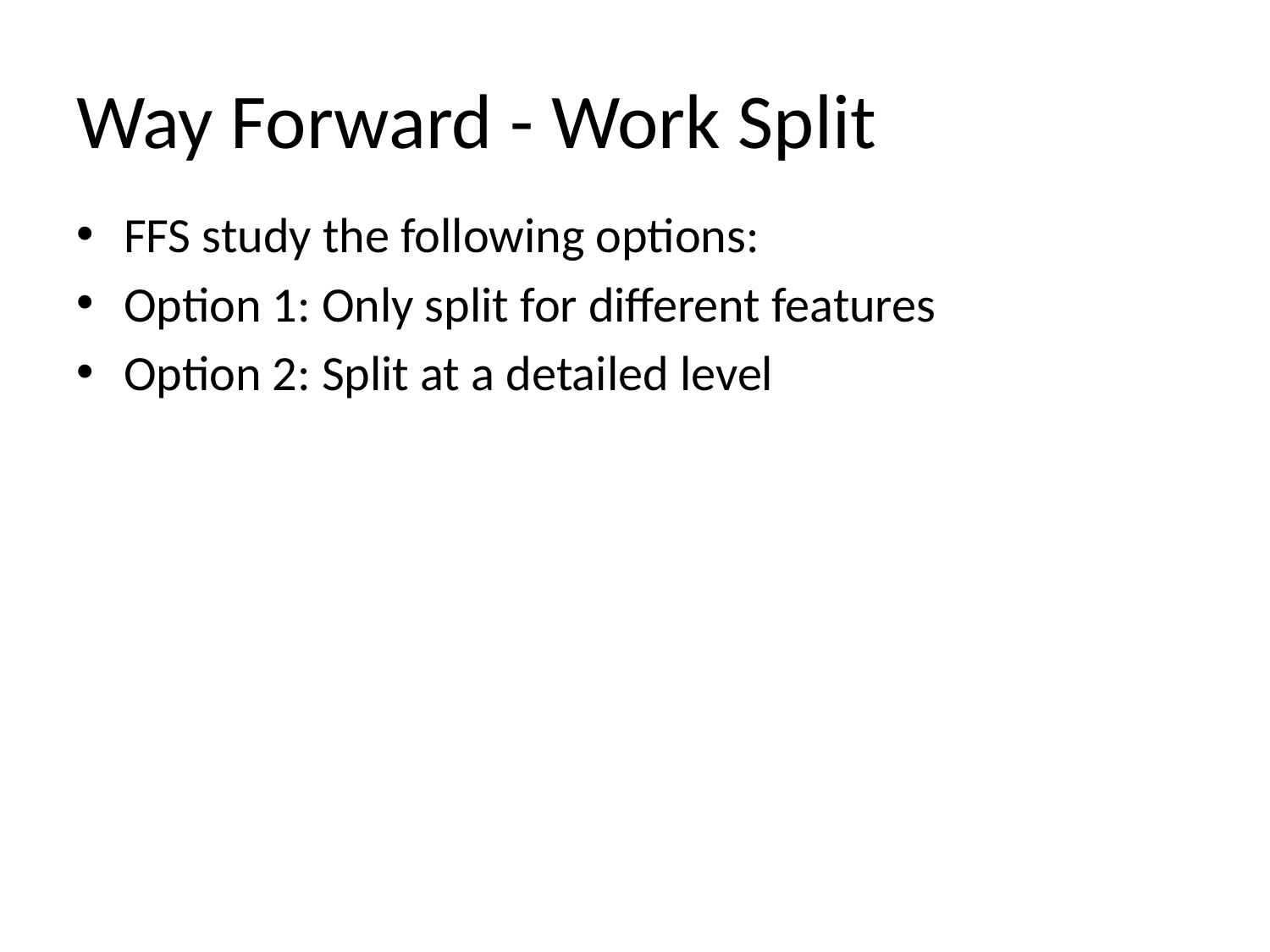

# Way Forward - Work Split
FFS study the following options:
Option 1: Only split for different features
Option 2: Split at a detailed level